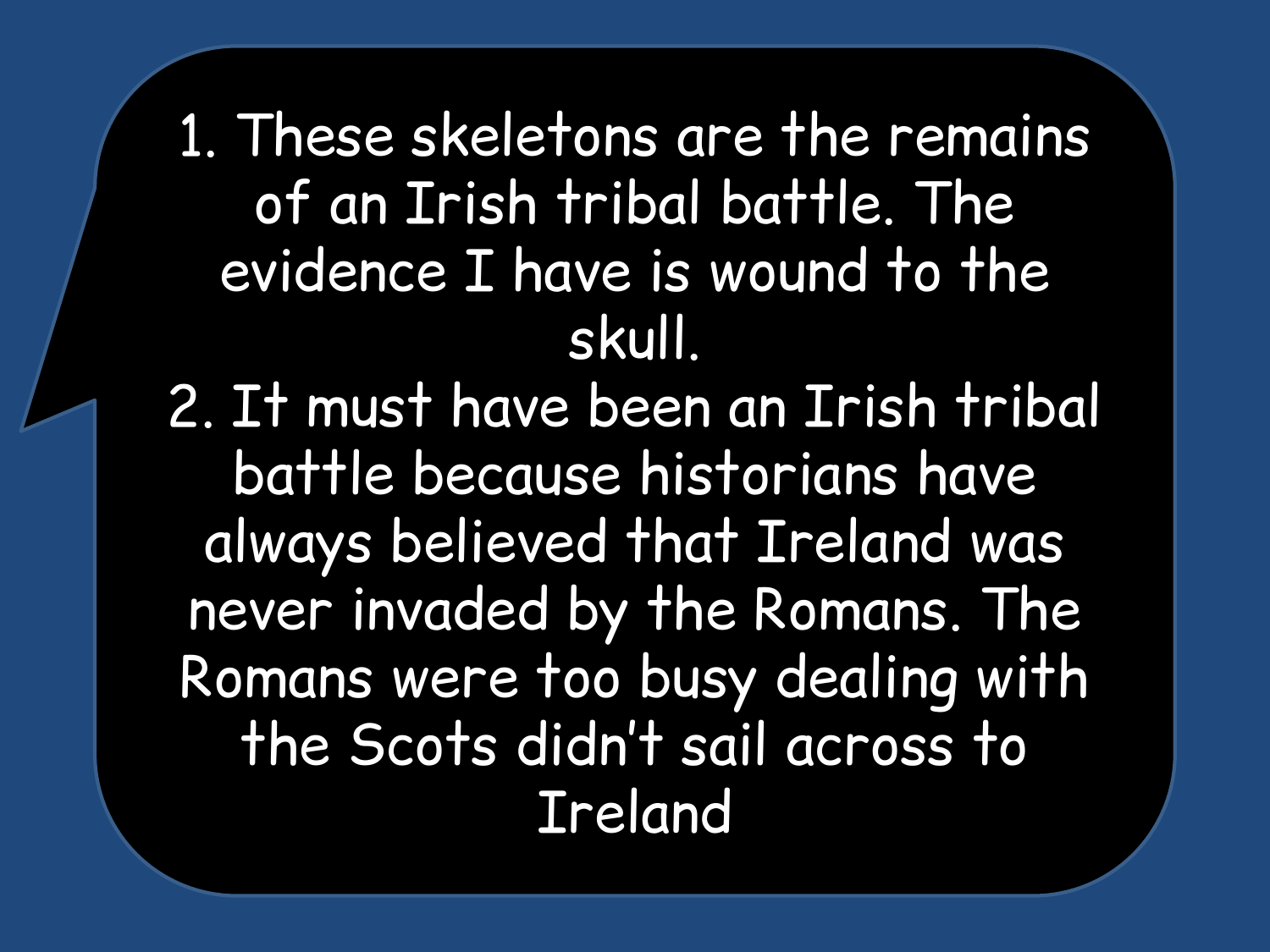

1. These skeletons are the remains of an Irish tribal battle. The evidence I have is wound to the skull.
2. It must have been an Irish tribal battle because historians have always believed that Ireland was never invaded by the Romans. The Romans were too busy dealing with the Scots didn’t sail across to Ireland